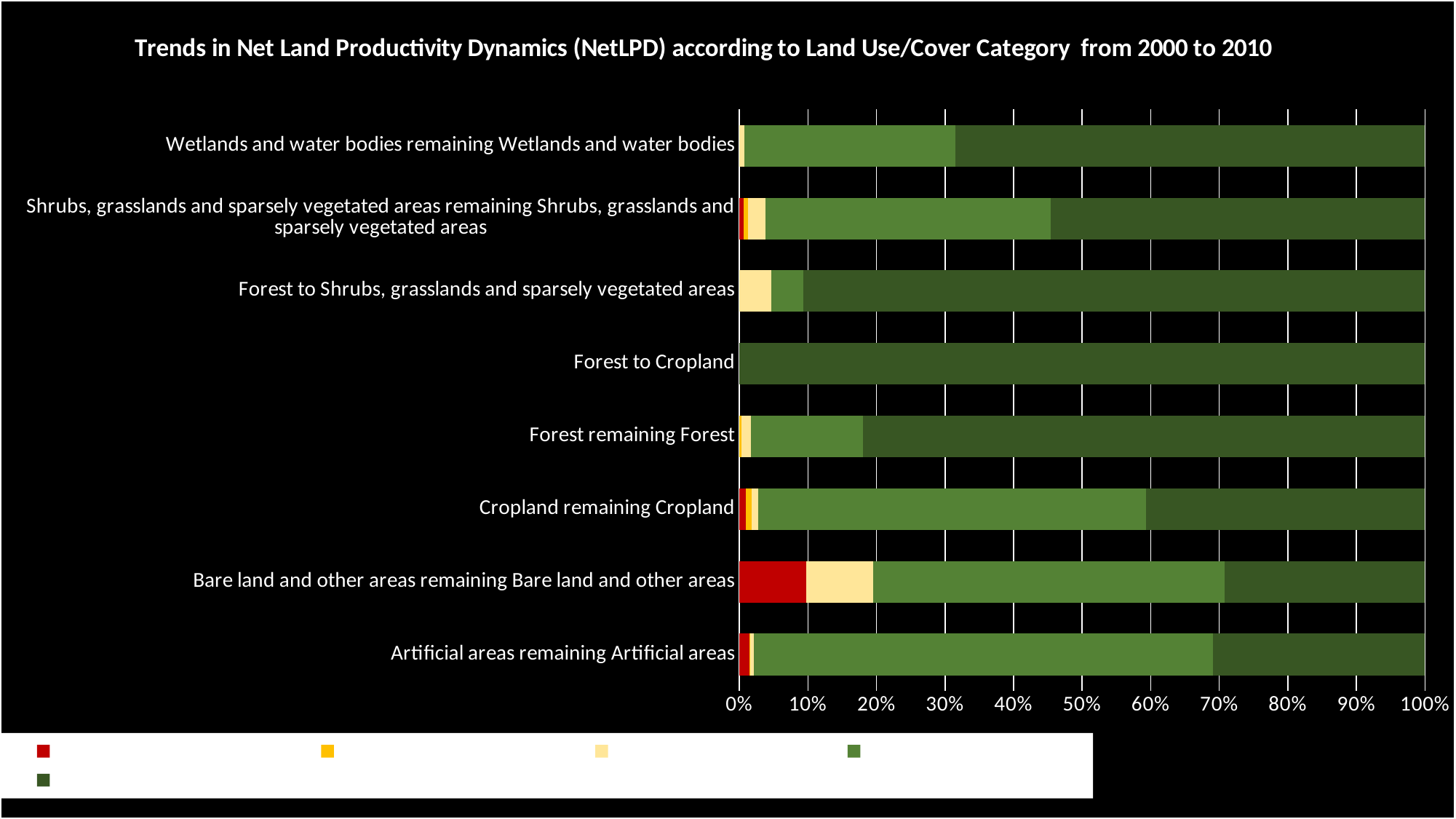

### Chart: Trends in Net Land Productivity Dynamics (NetLPD) according to Land Use/Cover Category  from 2000 to 2010

| Category | 1-Declining_productivity | 2-Early_signs_of_decline | 3-Stable_but_stressed | 4-Stable_not_stressed | 5-Increasing_productivity |
|---|---|---|---|---|---|
| Artificial areas remaining Artificial areas | 10.53 | 0.72 | 4.05 | 477.36 | 220.32 |
| Bare land and other areas remaining Bare land and other areas | 0.36 | None | 0.36 | 1.89 | 1.08 |
| Cropland remaining Cropland | 98.00999999999999 | 91.35000000000001 | 94.86000000000001 | 5846.580000000001 | 4208.76 |
| Forest remaining Forest | 0.63 | 36.27 | 148.32 | 1828.98 | 9129.42 |
| Forest to Cropland | None | None | None | None | 2.61 |
| Forest to Shrubs, grasslands and sparsely vegetated areas | None | None | 0.18 | 0.18 | 3.5100000000000002 |
| Shrubs, grasslands and sparsely vegetated areas remaining Shrubs, grasslands and sparsely vegetated areas | 17.73 | 14.399999999999999 | 67.23000000000002 | 1093.77 | 1436.94 |
| Wetlands and water bodies remaining Wetlands and water bodies | None | None | 0.54 | 21.240000000000002 | 47.25 |